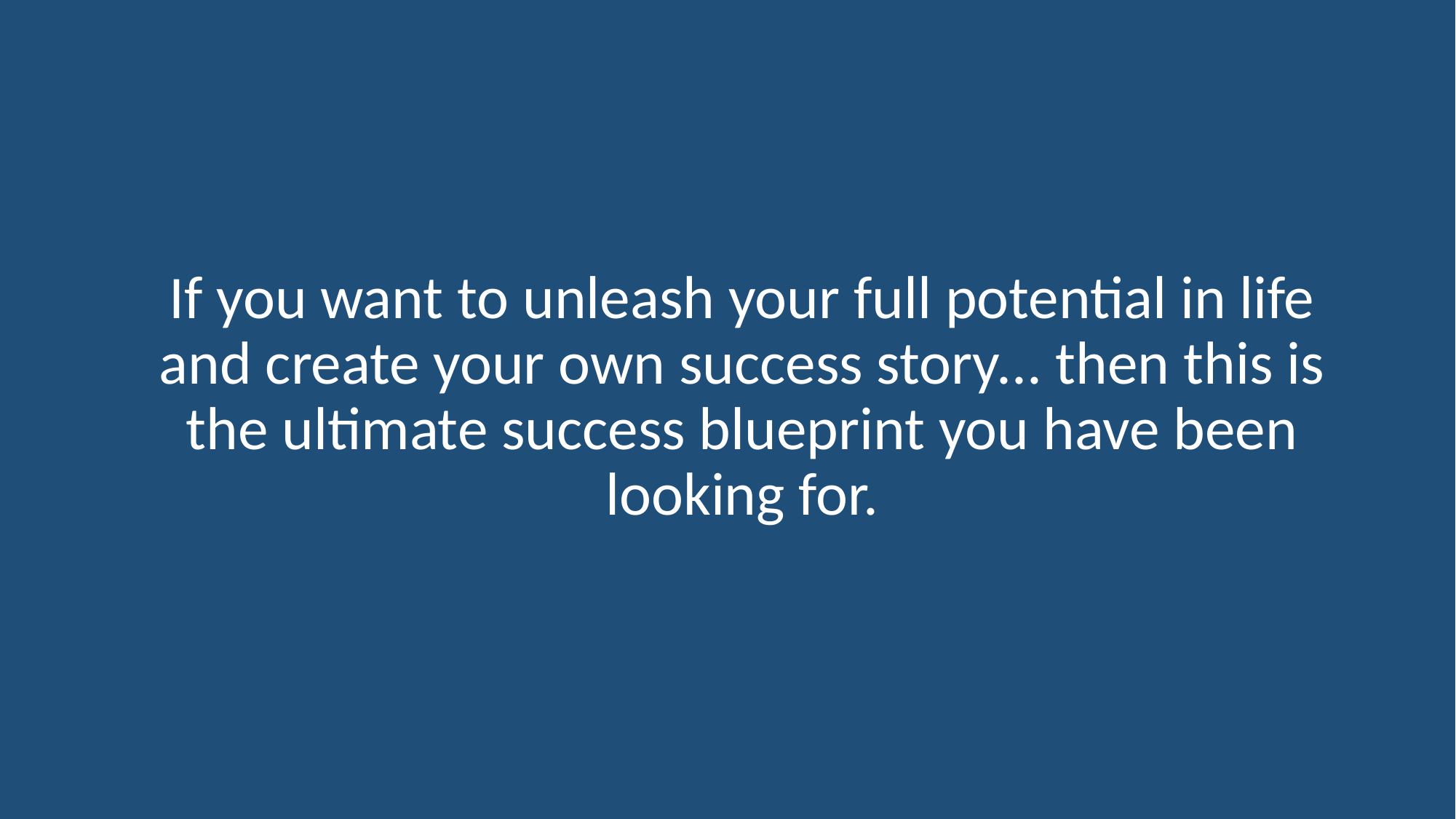

If you want to unleash your full potential in life and create your own success story... then this is the ultimate success blueprint you have been looking for.